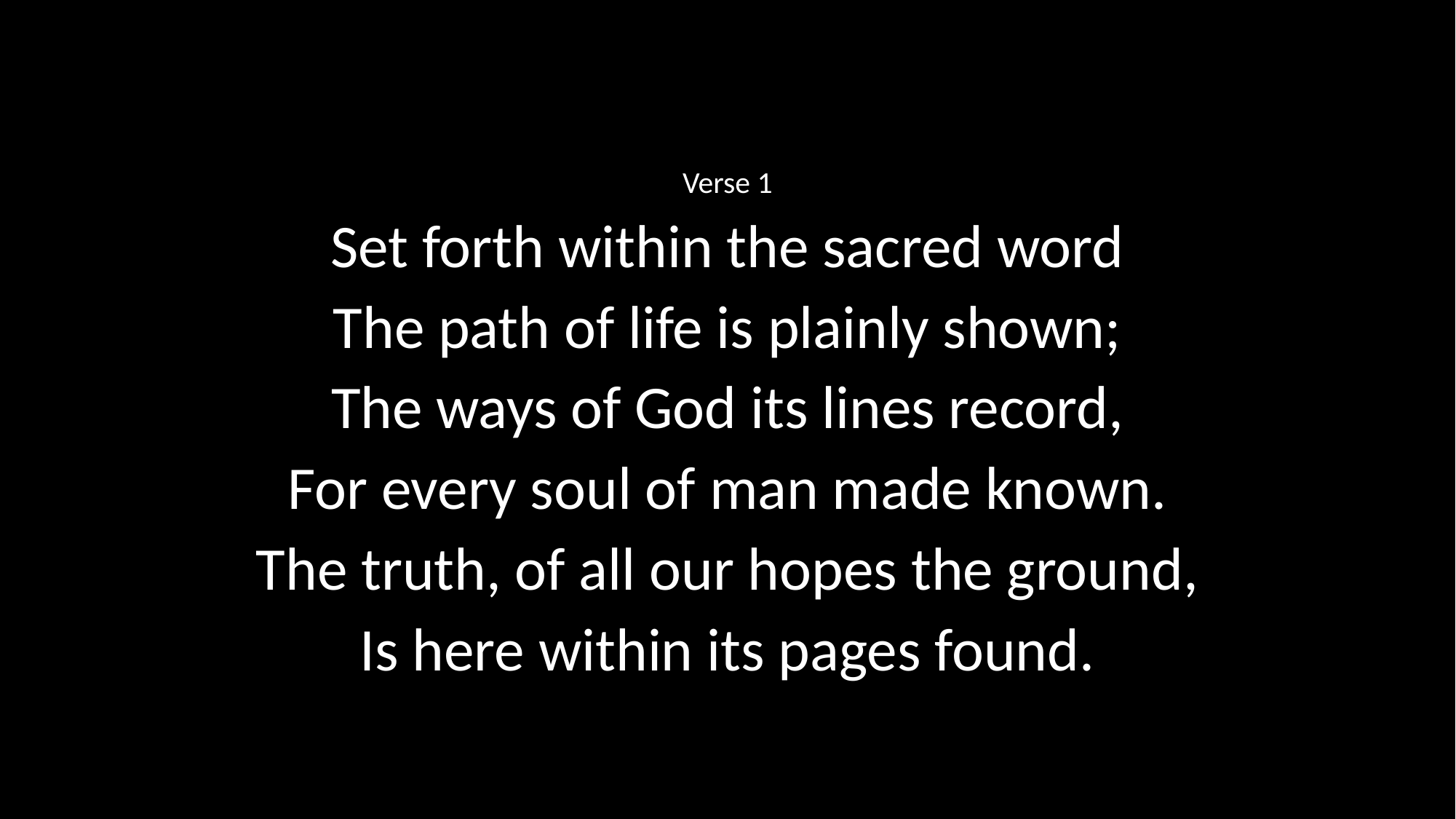

Verse 1
Set forth within the sacred word
The path of life is plainly shown;
The ways of God its lines record,
For every soul of man made known.
The truth, of all our hopes the ground,
Is here within its pages found.